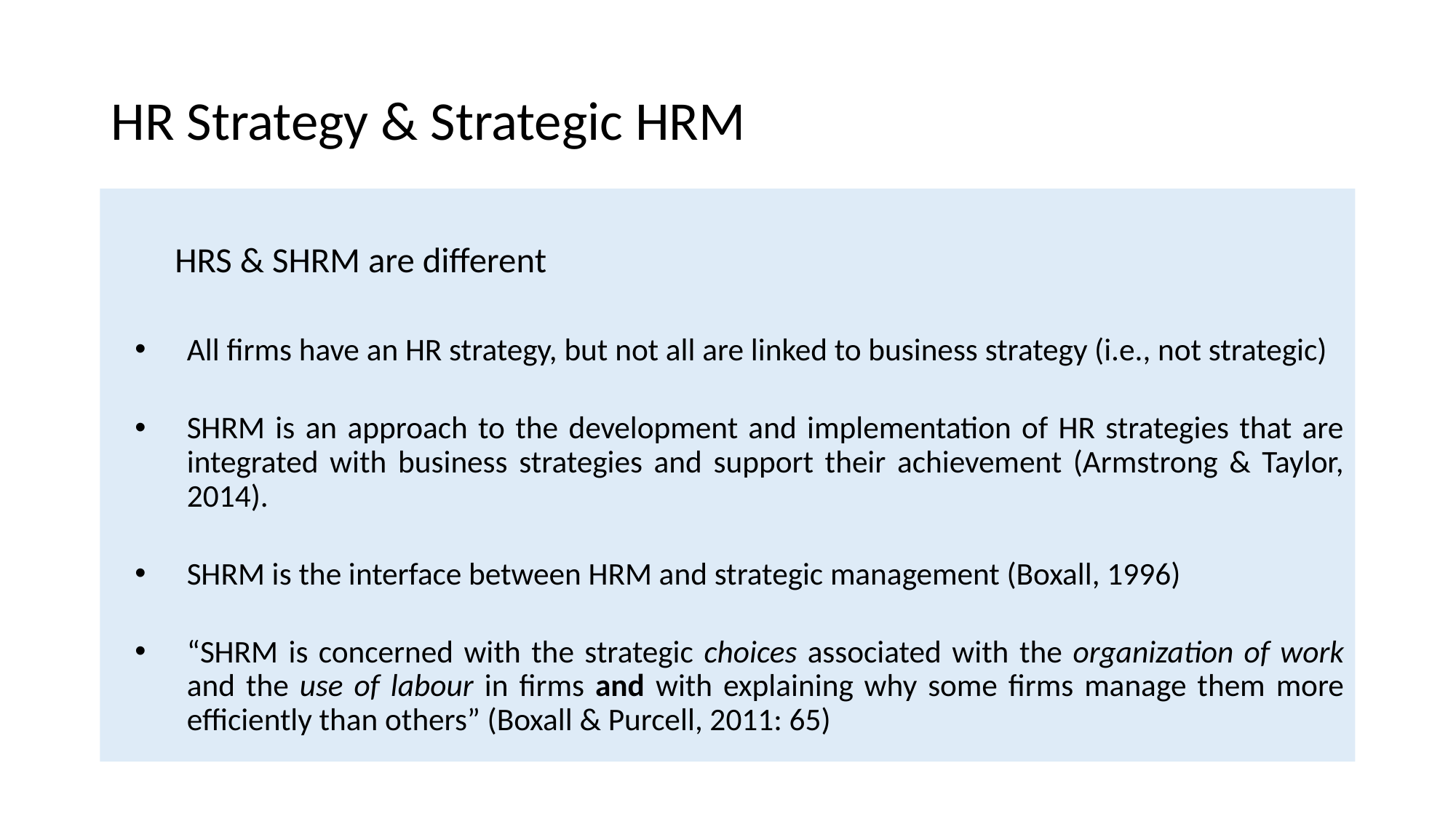

# HR Strategy & Strategic HRM

        HRS & SHRM are different

All firms have an HR strategy, but not all are linked to business strategy (i.e., not strategic)

SHRM is an approach to the development and implementation of HR strategies that are integrated with business strategies and support their achievement (Armstrong & Taylor, 2014).

SHRM is the interface between HRM and strategic management (Boxall, 1996)

“SHRM is concerned with the strategic choices associated with the organization of work and the use of labour in firms and with explaining why some firms manage them more efficiently than others” (Boxall & Purcell, 2011: 65)